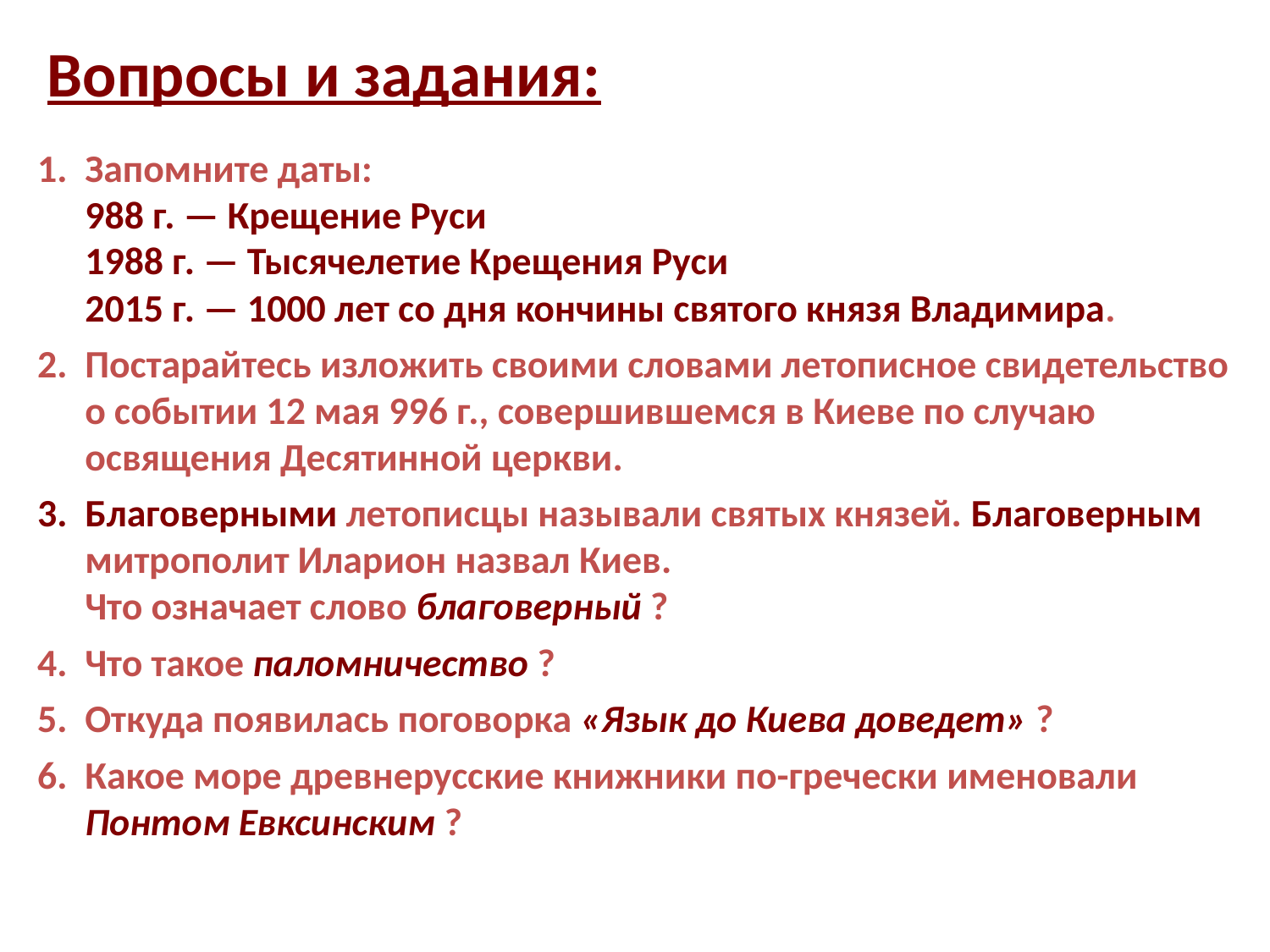

Вопросы и задания:
Запомните даты:
988 г. — Крещение Руси
1988 г. — Тысячелетие Крещения Руси
2015 г. — 1000 лет со дня кончины святого князя Владимира.
Постарайтесь изложить своими словами летописное свидетельство о событии 12 мая 996 г., совершившемся в Киеве по случаю освящения Десятинной церкви.
Благоверными летописцы называли святых князей. Благоверным митрополит Иларион назвал Киев.
Что означает слово благоверный ?
Что такое паломничество ?
Откуда появилась поговорка «Язык до Киева доведет» ?
Какое море древнерусские книжники по-гречески именовали Понтом Евксинским ?